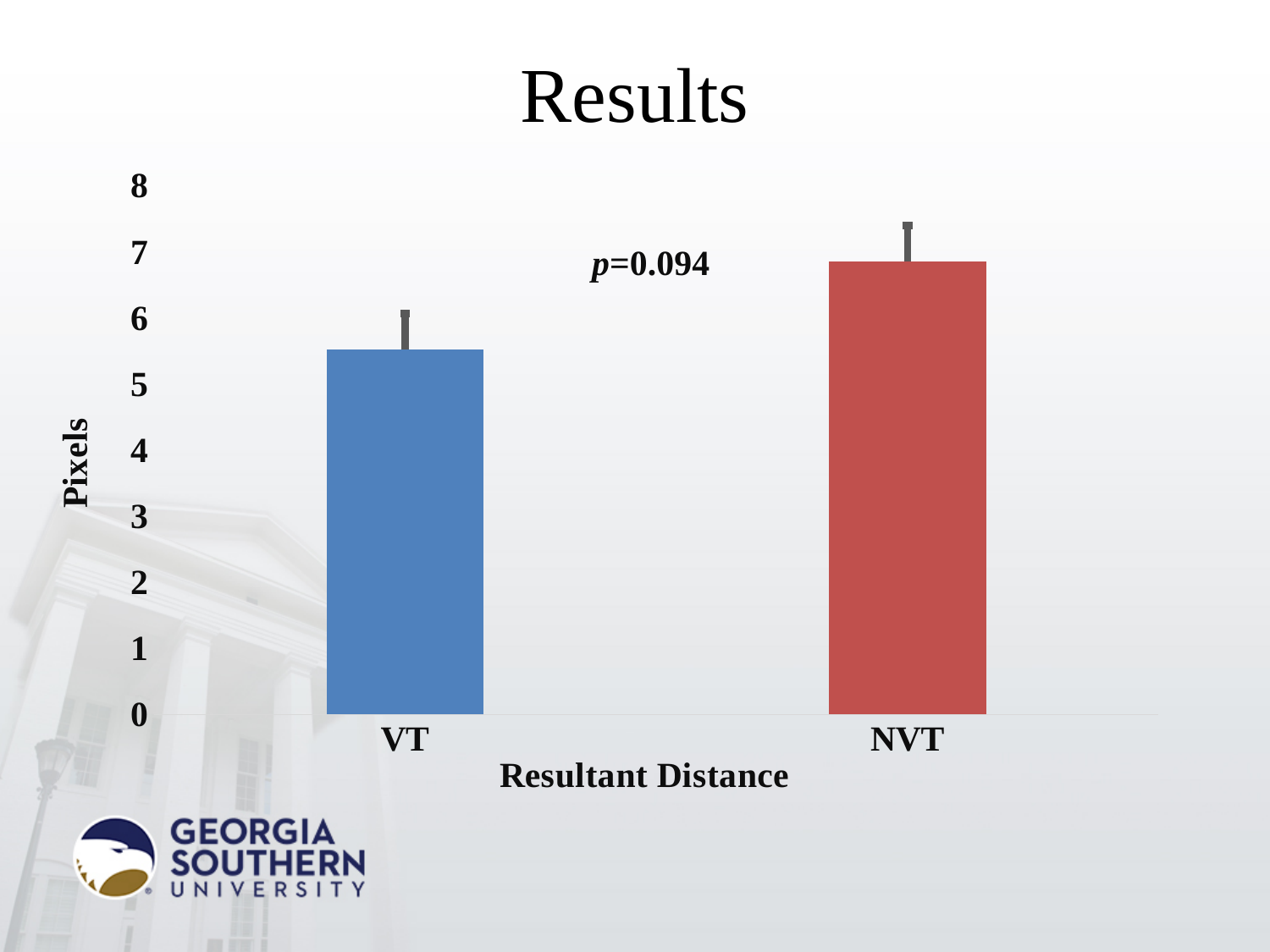

# Results

### Chart

| Category | Resultant Distance |
|---|---|
| VT | 5.53189 |
| NVT | 6.864638 |
p=0.094